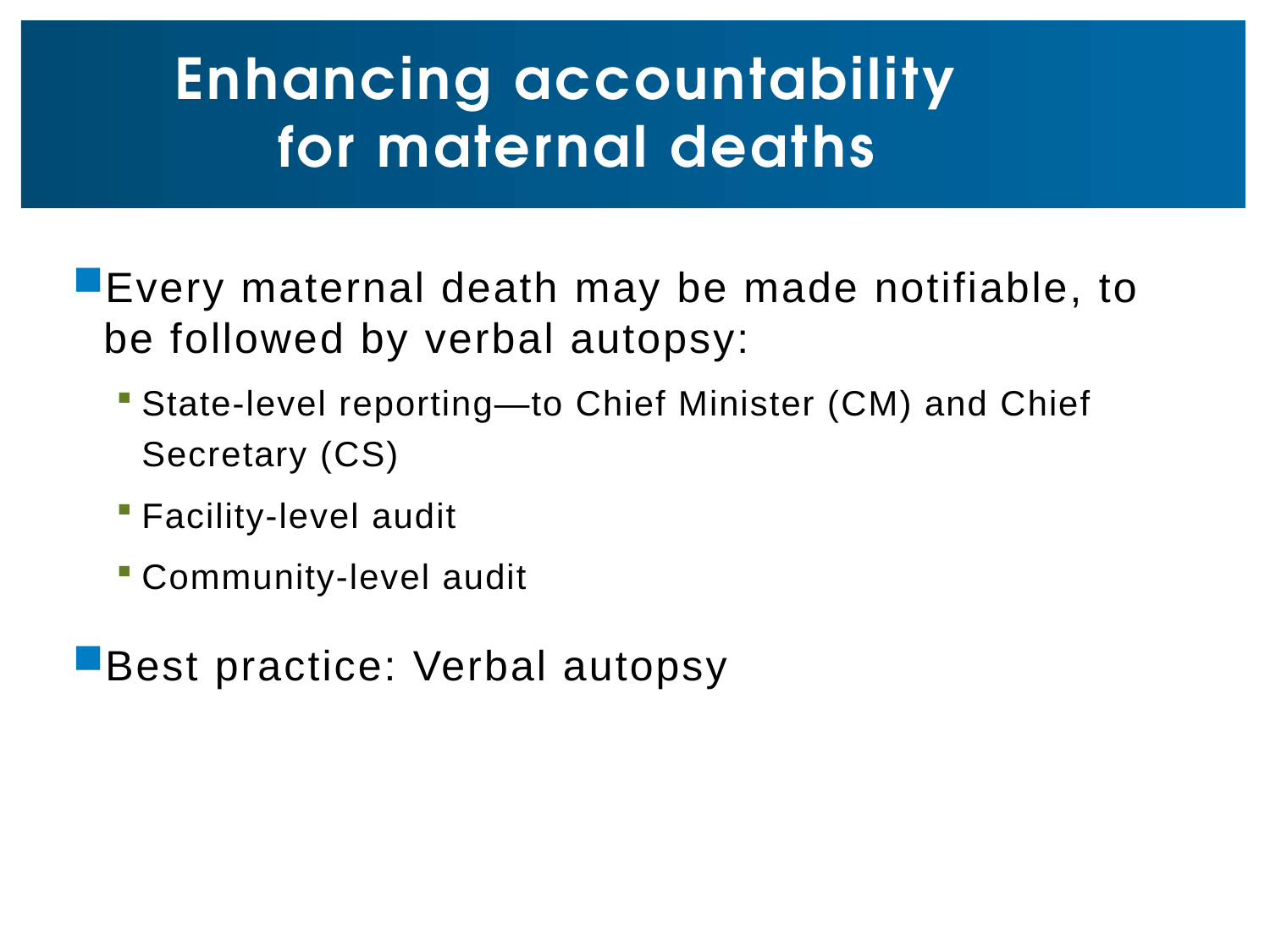

# Enhancing accountability for maternal deaths
Every maternal death may be made notifiable, to be followed by verbal autopsy:
State-level reporting—to Chief Minister (CM) and Chief Secretary (CS)
Facility-level audit
Community-level audit
Best practice: Verbal autopsy